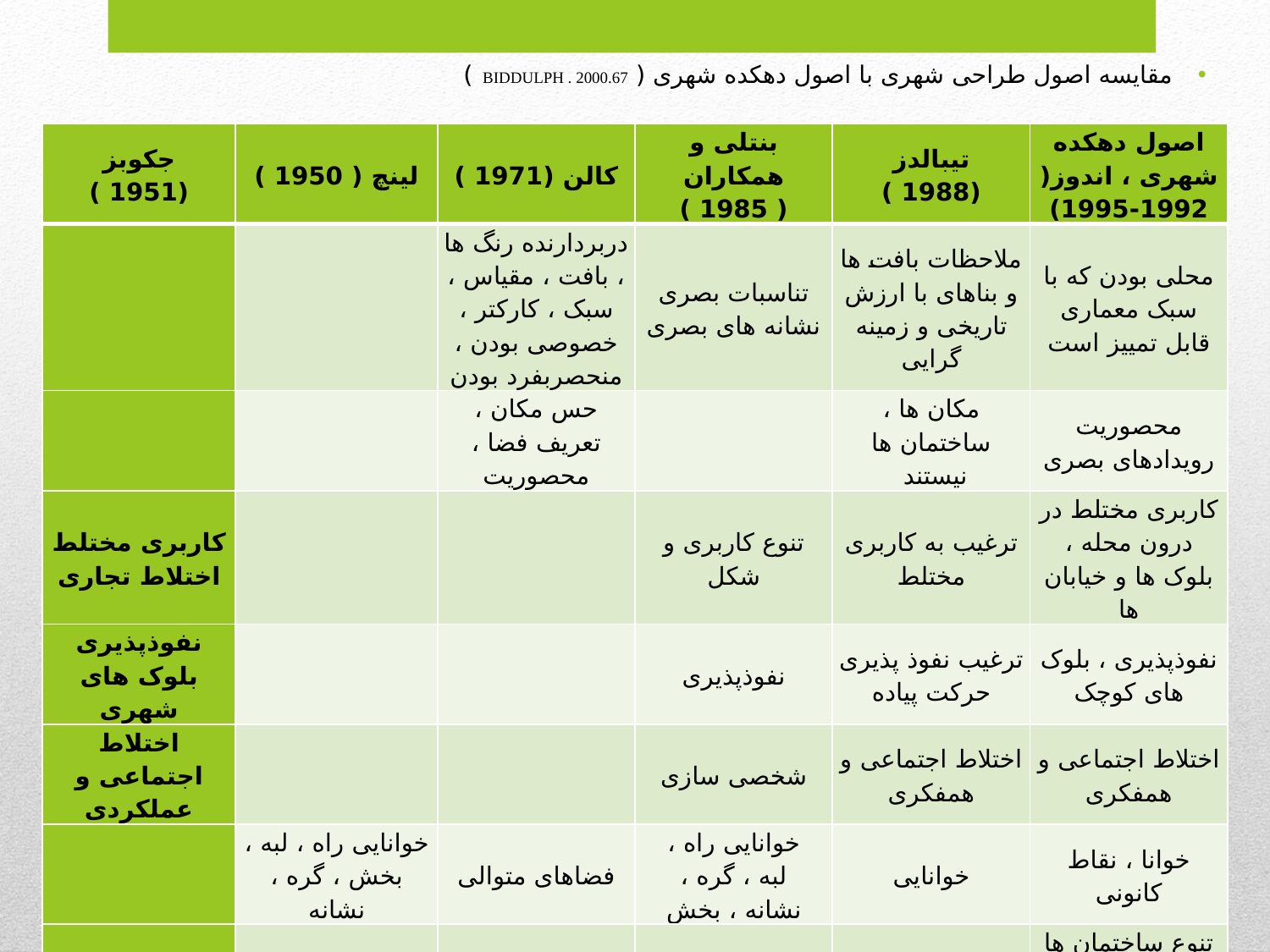

مقایسه اصول طراحی شهری با اصول دهکده شهری ( BIDDULPH . 2000.67  )
| جکوبز (1951 ) | لینچ ( 1950 ) | کالن (1971 ) | بنتلی و همکاران ( 1985 ) | تیبالدز (1988 ) | اصول دهکده شهری ، اندوز( 1992-1995) |
| --- | --- | --- | --- | --- | --- |
|  |  | دربردارنده رنگ ها ، بافت ، مقیاس ، سبک ، کارکتر ، خصوصی بودن ، منحصربفرد بودن | تناسبات بصری نشانه های بصری | ملاحظات بافت ها و بناهای با ارزش تاریخی و زمینه گرایی | محلی بودن که با سبک معماری قابل تمییز است |
|  |  | حس مکان ، تعریف فضا ، محصوریت |  | مکان ها ، ساختمان ها نیستند | محصوریت رویدادهای بصری |
| کاربری مختلط اختلاط تجاری |  |  | تنوع کاربری و شکل | ترغیب به کاربری مختلط | کاربری مختلط در درون محله ، بلوک ها و خیابان ها |
| نفوذپذیری بلوک های شهری |  |  | نفوذپذیری | ترغیب نفوذ پذیری حرکت پیاده | نفوذپذیری ، بلوک های کوچک |
| اختلاط اجتماعی و عملکردی |  |  | شخصی سازی | اختلاط اجتماعی و همفکری | اختلاط اجتماعی و همفکری |
|  | خوانایی راه ، لبه ، بخش ، گره ، نشانه | فضاهای متوالی | خوانایی راه ، لبه ، گره ، نشانه ، بخش | خوانایی | خوانا ، نقاط کانونی |
| غنای فضاهای شهری |  |  | غنای ساختمان ها و فضاها | سازگاری ، انعطاف پذیری و تغییر فزاینده | تنوع ساختمان ها و فضاها که با گذشت زمان در حال تغییر و تطابق هستند |
| غنای فعالیت |  |  | غنای جزئیات | ویژگی های بصری دلپذیر | ایجاد سرزندگی میان بناها و فضاها |
# Urban village